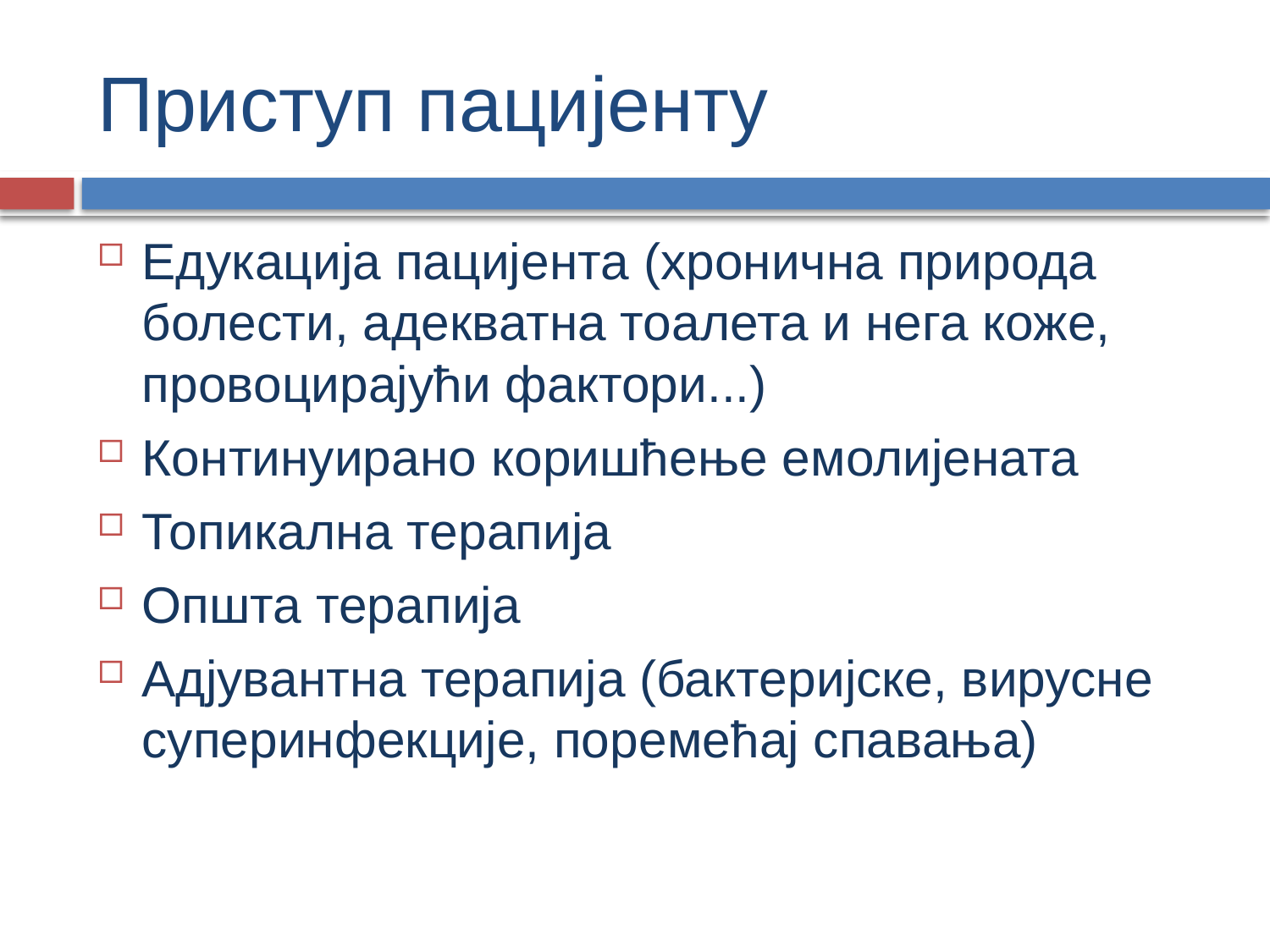

# Приступ пацијенту
Едукација пацијента (хронична природа болести, адекватна тоалета и нега коже, провоцирајући фактори...)
Континуирано коришћење емолијената
Топикална терапија
Општа терапија
Адјувантна терапија (бактеријске, вирусне суперинфекције, поремећај спавања)